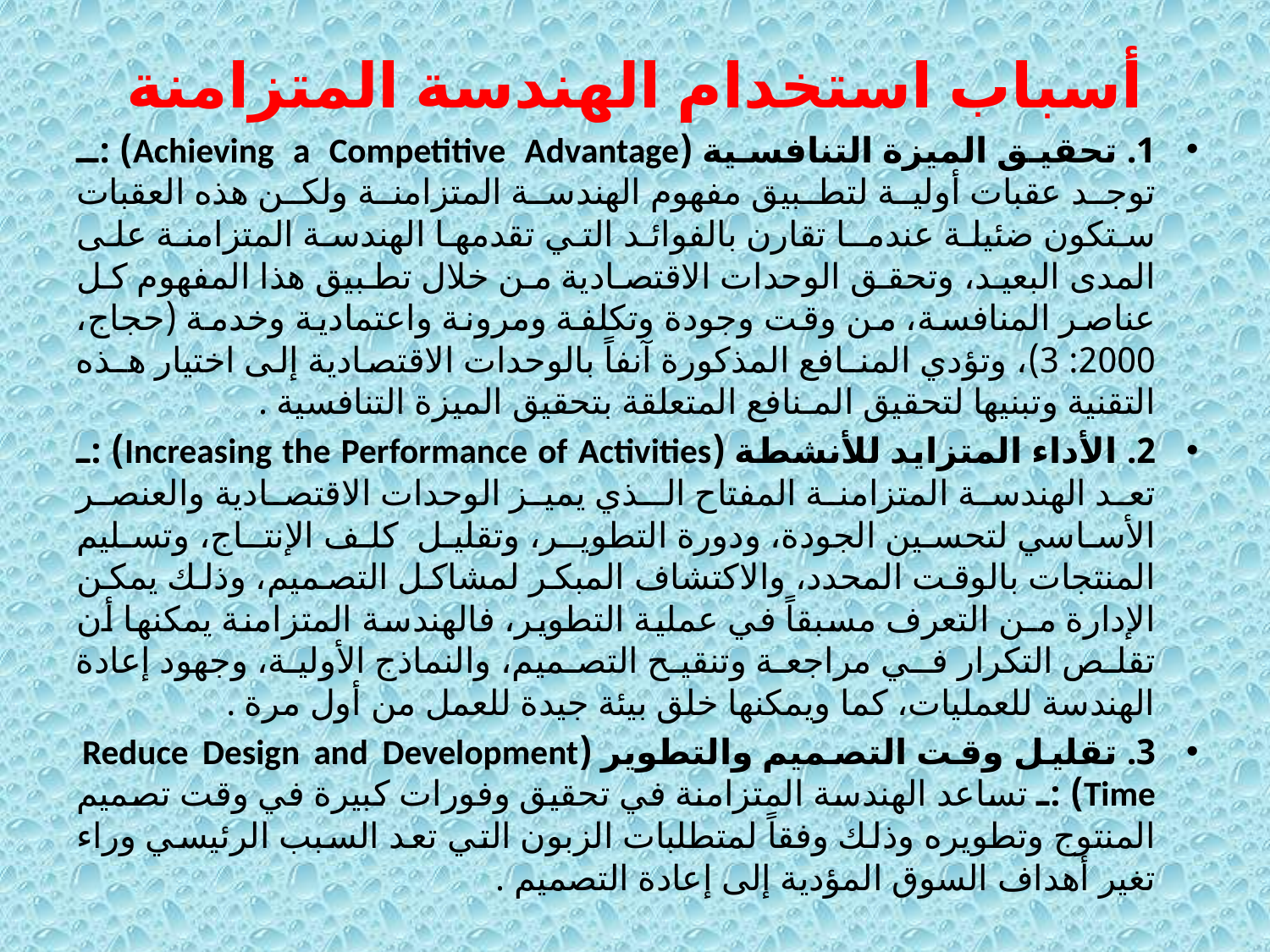

أسباب استخدام الهندسة المتزامنة
1. تحقيق الميزة التنافسية (Achieving a Competitive Advantage) :ـ توجد عقبات أولية لتطبيق مفهوم الهندسة المتزامنة ولكن هذه العقبات ستكون ضئيلة عندمـا تقارن بالفوائد التي تقدمها الهندسة المتزامنة على المدى البعيد، وتحقق الوحدات الاقتصادية من خلال تطبيق هذا المفهوم كل عناصر المنافسة، من وقت وجودة وتكلفة ومرونة واعتمادية وخدمة (حجاج، 2000: 3)، وتؤدي المنـافع المذكورة آنفاً بالوحدات الاقتصادية إلى اختيار هـذه التقنية وتبنيها لتحقيق المـنافع المتعلقة بتحقيق الميزة التنافسية .
2. الأداء المتزايد للأنشطة (Increasing the Performance of Activities) :ـ تعد الهندسة المتزامنة المفتاح الـذي يميز الوحدات الاقتصادية والعنصر الأساسي لتحسين الجودة، ودورة التطويـر، وتقليل  كلف الإنتـاج، وتسليم المنتجات بالوقت المحدد، والاكتشاف المبكر لمشاكل التصميم، وذلك يمكن الإدارة مـن التعرف مسبقاً في عملية التطوير، فالهندسة المتزامنة يمكنها أن تقلص التكرار فـي مراجعة وتنقيح التصميم، والنماذج الأولية، وجهود إعادة الهندسة للعمليات، كما ويمكنها خلق بيئة جيدة للعمل من أول مرة .
3. تقليل وقت التصميم والتطوير (Reduce Design and Development Time) :ـ تساعد الهندسة المتزامنة في تحقيق وفورات كبيرة في وقت تصميم المنتوج وتطويره وذلك وفقاً لمتطلبات الزبون التي تعد السبب الرئيسي وراء تغير أهداف السوق المؤدية إلى إعادة التصميم .